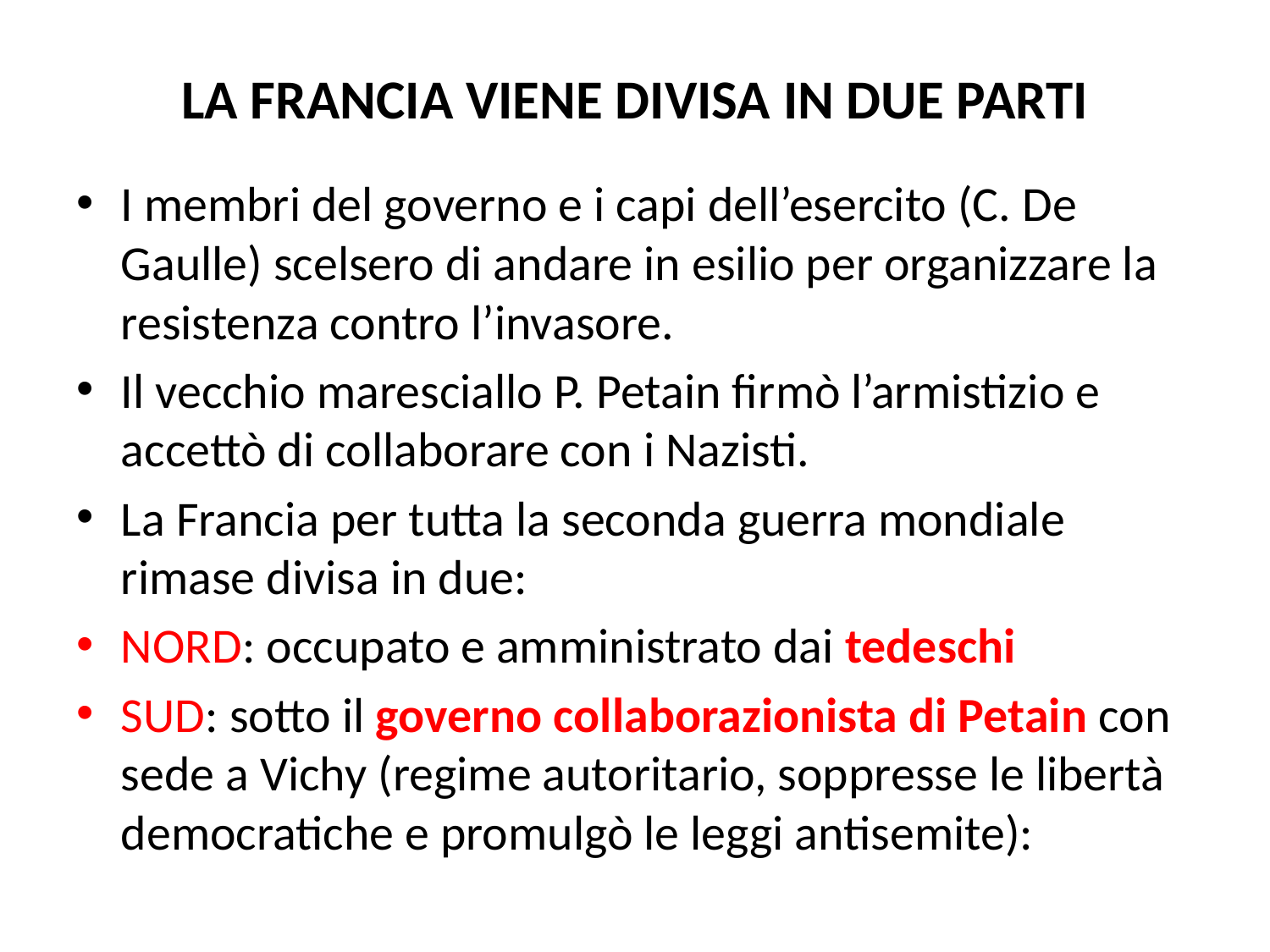

# LA FRANCIA VIENE DIVISA IN DUE PARTI
I membri del governo e i capi dell’esercito (C. De Gaulle) scelsero di andare in esilio per organizzare la resistenza contro l’invasore.
Il vecchio maresciallo P. Petain firmò l’armistizio e accettò di collaborare con i Nazisti.
La Francia per tutta la seconda guerra mondiale rimase divisa in due:
NORD: occupato e amministrato dai tedeschi
SUD: sotto il governo collaborazionista di Petain con sede a Vichy (regime autoritario, soppresse le libertà democratiche e promulgò le leggi antisemite):